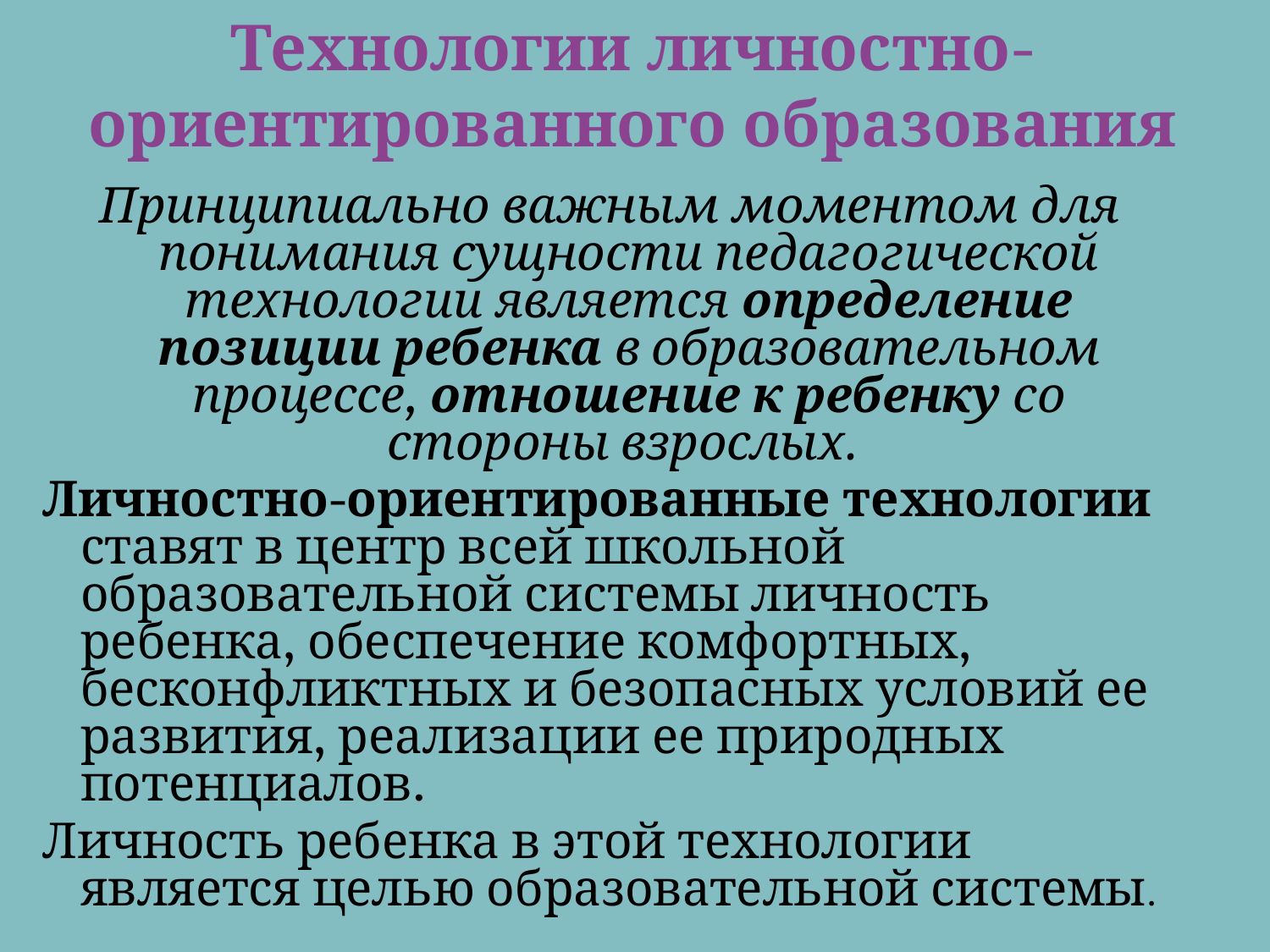

# Технологии личностно-ориентированного образования
Принципиально важным моментом для понимания сущности педагогической технологии является определение позиции ребенка в образовательном процессе, отношение к ребенку со стороны взрослых.
Личностно-ориентированные технологии ставят в центр всей школьной образовательной системы личность ребенка, обеспечение комфортных, бесконфликтных и безопасных условий ее развития, реализации ее природных потенциалов.
Личность ребенка в этой технологии является целью образовательной системы.